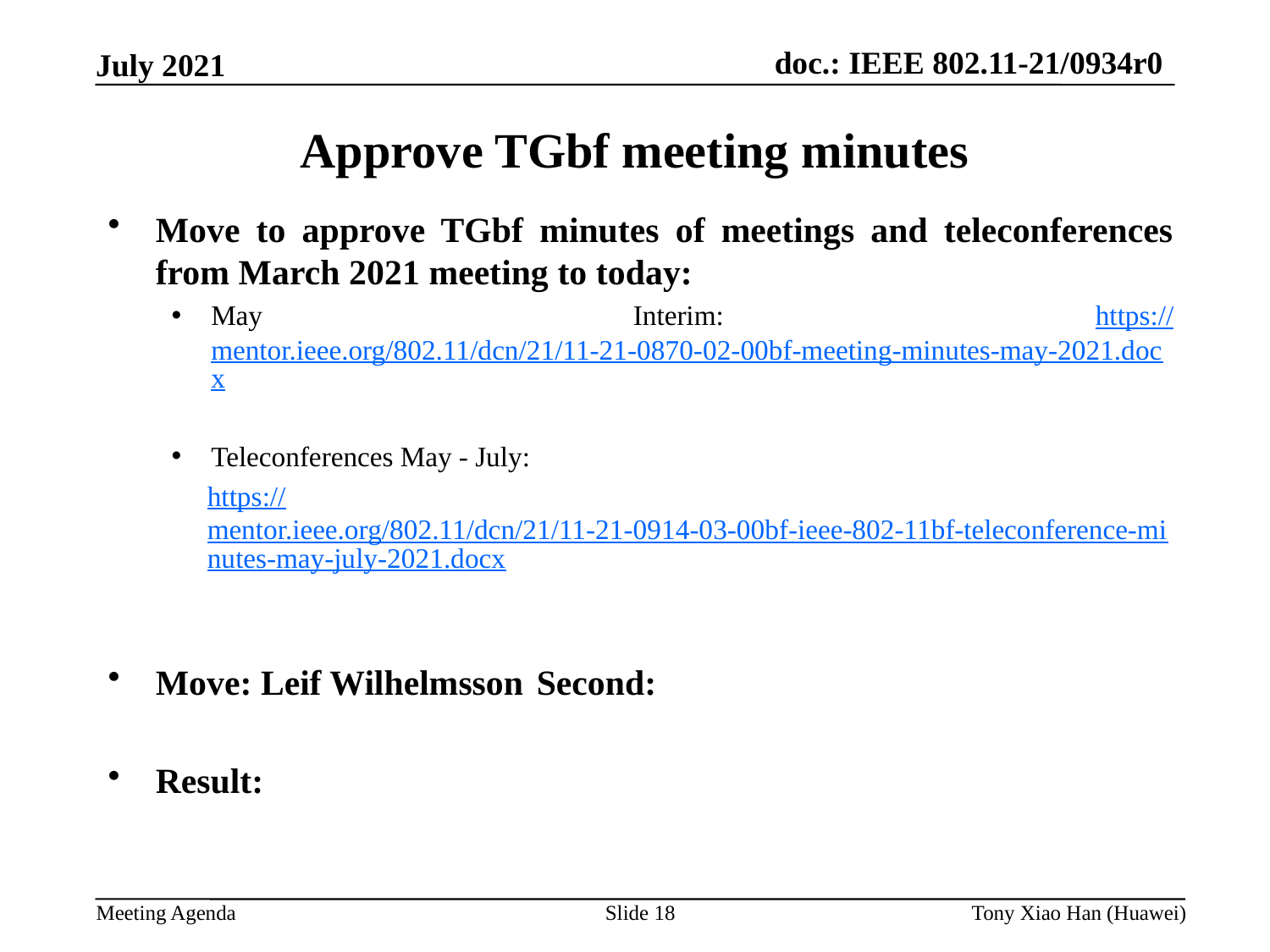

Approve TGbf meeting minutes
Move to approve TGbf minutes of meetings and teleconferences from March 2021 meeting to today:
May Interim: https://mentor.ieee.org/802.11/dcn/21/11-21-0870-02-00bf-meeting-minutes-may-2021.docx

Teleconferences May - July:
https://mentor.ieee.org/802.11/dcn/21/11-21-0914-03-00bf-ieee-802-11bf-teleconference-minutes-may-july-2021.docx

Move: Leif Wilhelmsson 	Second:

Result:

Slide 18
Tony Xiao Han (Huawei)